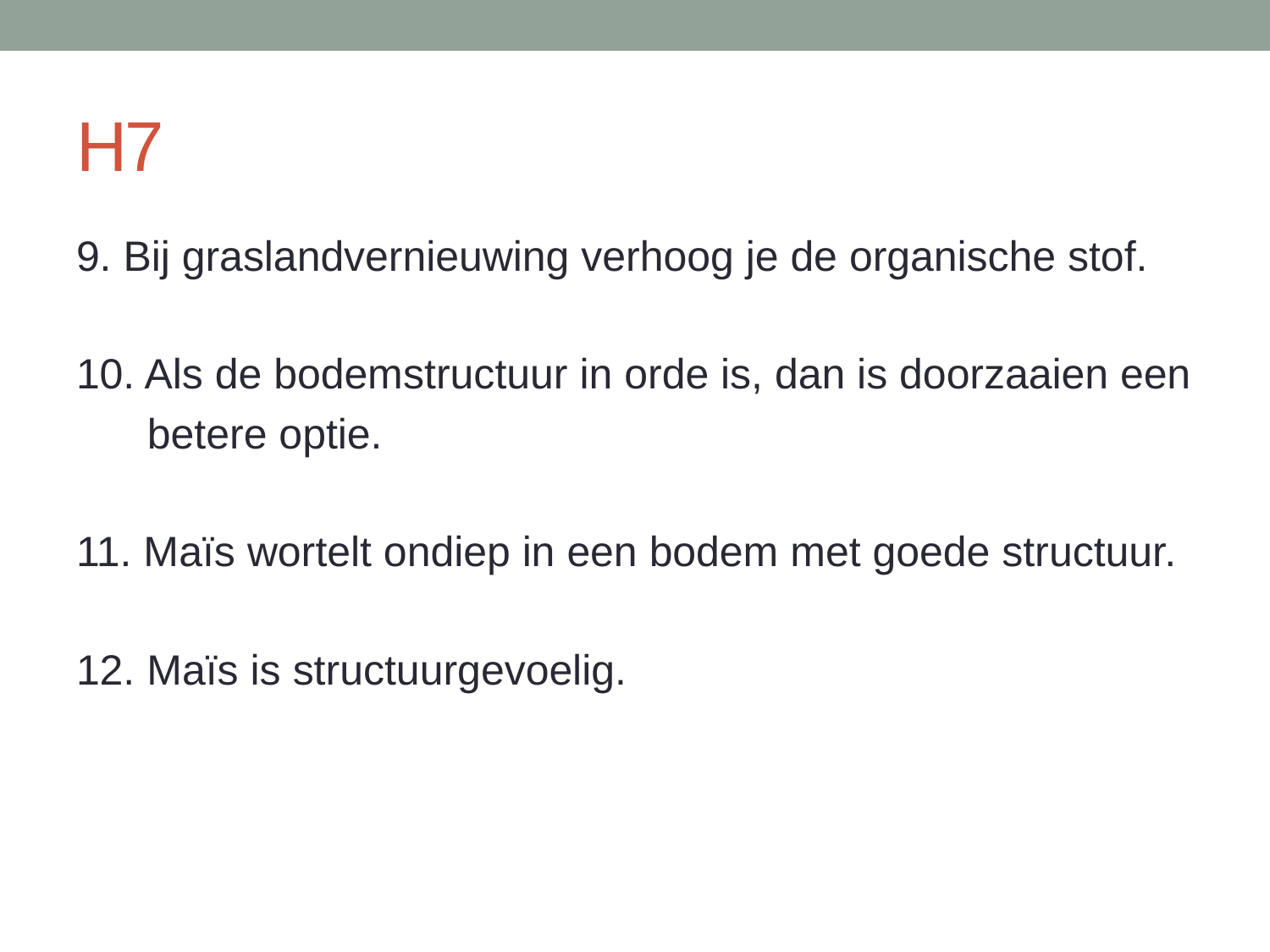

# H7
9. Bij graslandvernieuwing verhoog je de organische stof.

10. Als de bodemstructuur in orde is, dan is doorzaaien een
      betere optie.

11. Maïs wortelt ondiep in een bodem met goede structuur.

12. Maïs is structuurgevoelig.